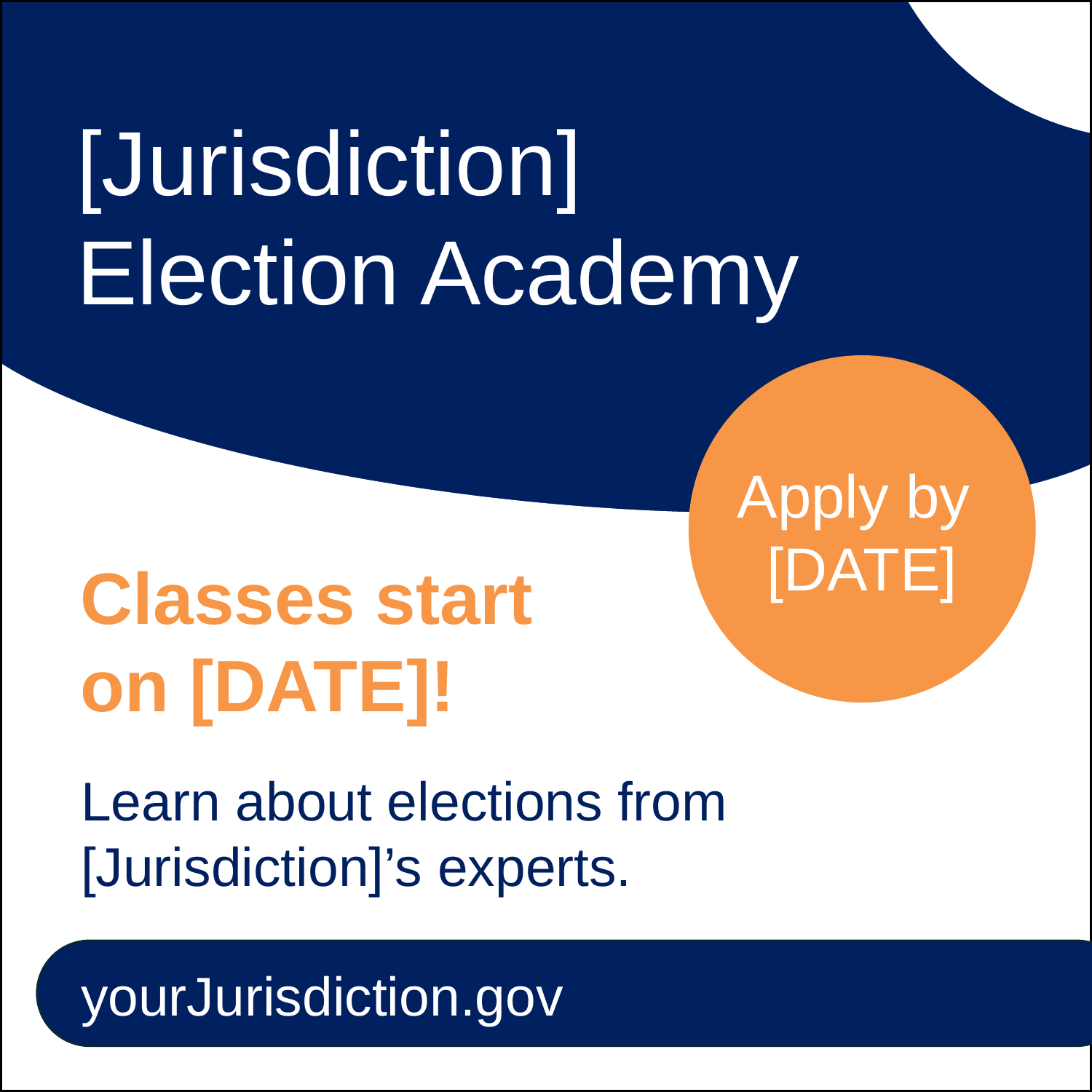

[Jurisdiction]
Election Academy

Apply by
[DATE]
Classes start
on [DATE]!

Learn about elections from [Jurisdiction]’s experts.

yourJurisdiction.gov